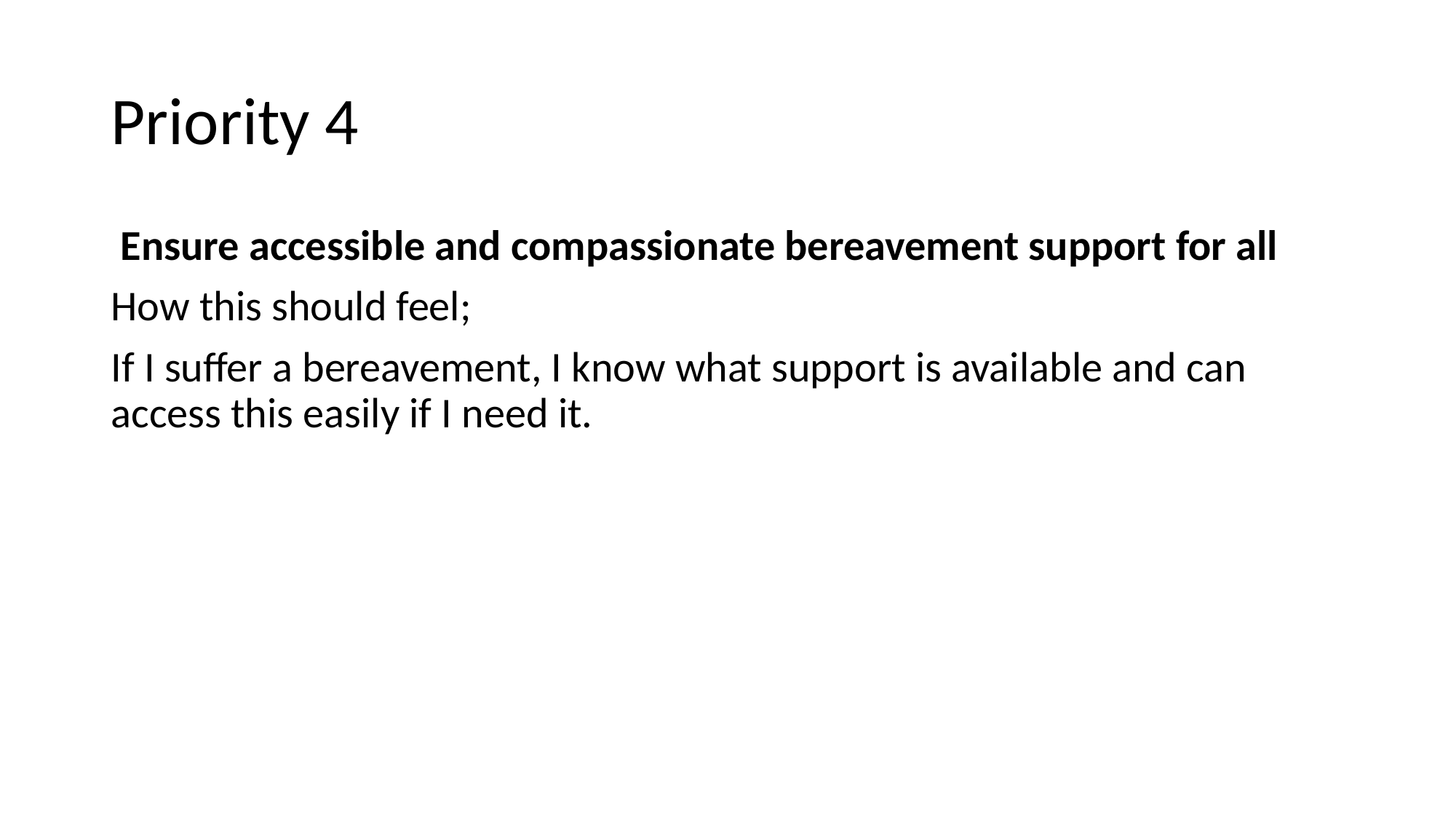

# Priority 4
 Ensure accessible and compassionate bereavement support for all
How this should feel;
If I suffer a bereavement, I know what support is available and can access this easily if I need it.